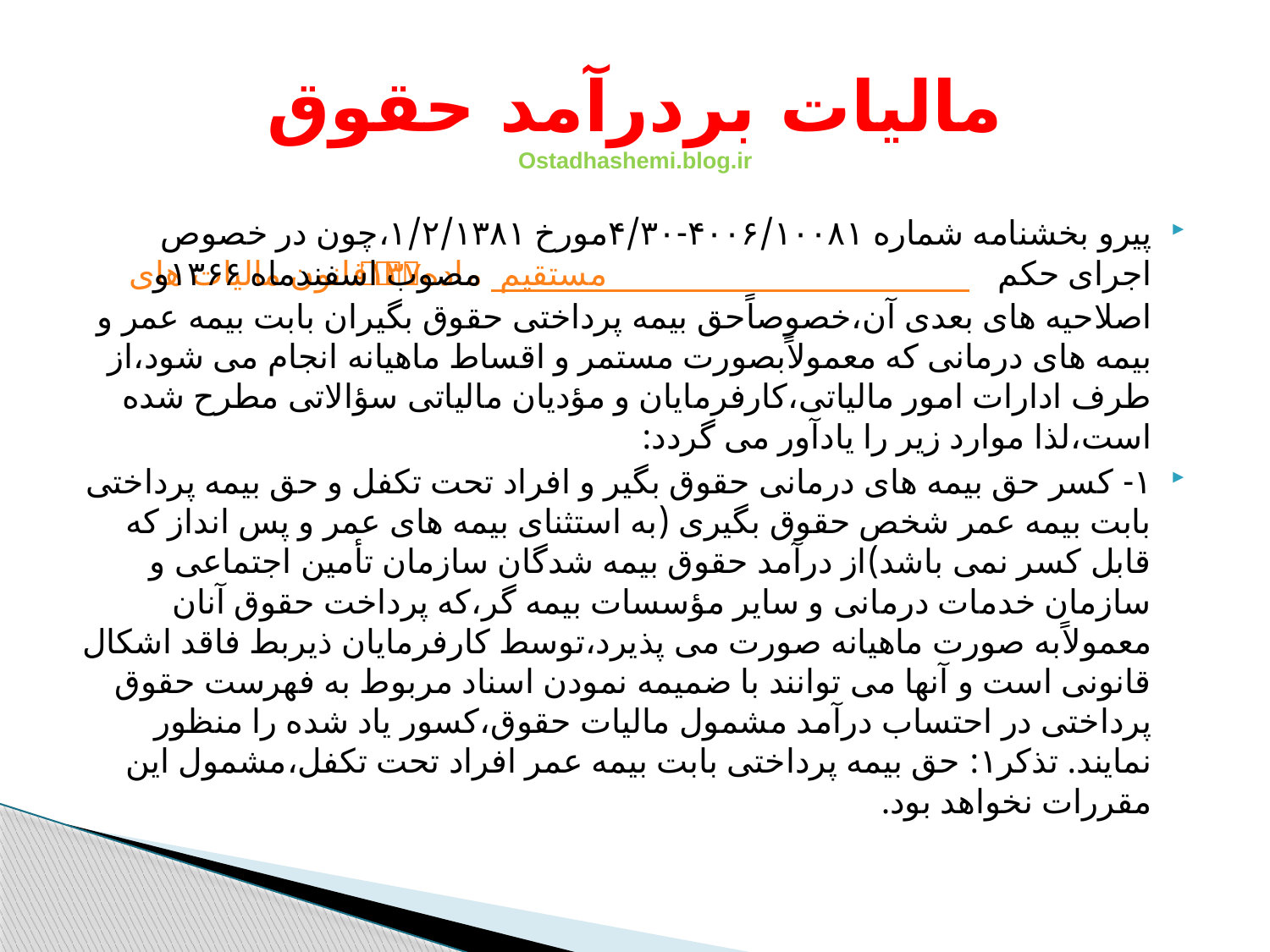

# مالیات بردرآمد حقوق Ostadhashemi.blog.ir
پیرو بخشنامه شماره ۴۰۰۶/۱۰۰۸۱-۴/۳۰مورخ ۱/۲/۱۳۸۱،چون در خصوص اجرای حکم ماده ۱۳۷قانون مالیات های مستقیم مصوب اسفندماه ۱۳۶۶و اصلاحیه های بعدی آن،خصوصاًحق بیمه پرداختی حقوق بگیران بابت بیمه عمر و بیمه های درمانی که معمولاًبصورت مستمر و اقساط ماهیانه انجام می شود،از طرف ادارات امور مالیاتی،کارفرمایان و مؤدیان مالیاتی سؤالاتی مطرح شده است،لذا موارد زیر را یادآور می گردد:
۱- کسر حق بیمه های درمانی حقوق بگیر و افراد تحت تکفل و حق بیمه پرداختی بابت بیمه عمر شخص حقوق بگیری (به استثنای بیمه های عمر و پس انداز که قابل کسر نمی باشد)از درآمد حقوق بیمه شدگان سازمان تأمین اجتماعی و سازمان خدمات درمانی و سایر مؤسسات بیمه گر،که پرداخت حقوق آنان معمولاًبه صورت ماهیانه صورت می پذیرد،توسط کارفرمایان ذیربط فاقد اشکال قانونی است و آنها می توانند با ضمیمه نمودن اسناد مربوط به فهرست حقوق پرداختی در احتساب درآمد مشمول مالیات حقوق،کسور یاد شده را منظور نمایند. تذکر۱: حق بیمه پرداختی بابت بیمه عمر افراد تحت تکفل،مشمول این مقررات نخواهد بود.